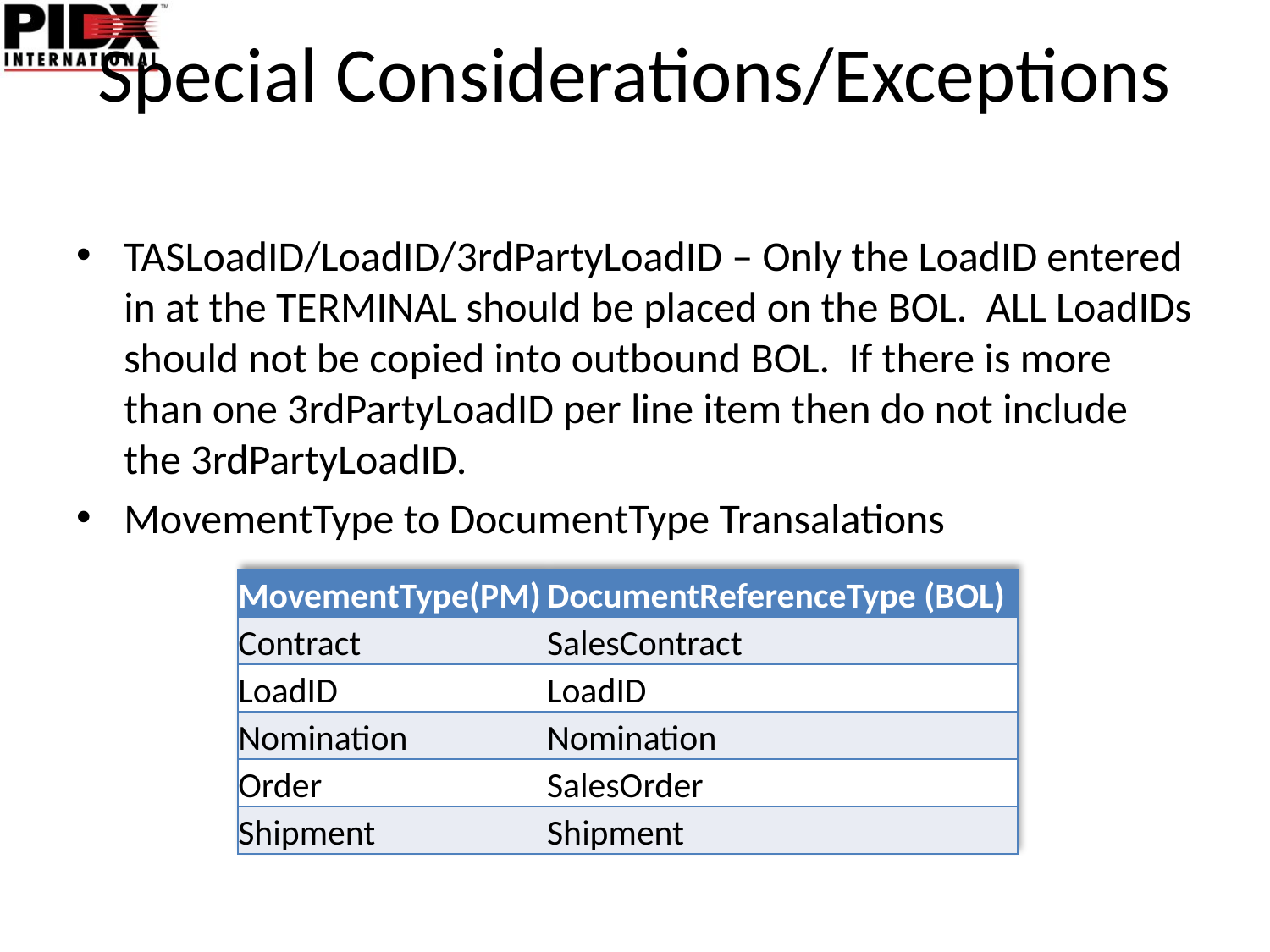

# Special Considerations/Exceptions
TASLoadID/LoadID/3rdPartyLoadID – Only the LoadID entered in at the TERMINAL should be placed on the BOL.  ALL LoadIDs should not be copied into outbound BOL.  If there is more than one 3rdPartyLoadID per line item then do not include the 3rdPartyLoadID.
MovementType to DocumentType Transalations

| MovementType(PM) | DocumentReferenceType (BOL) |
| --- | --- |
| Contract | SalesContract |
| LoadID | LoadID |
| Nomination | Nomination |
| Order | SalesOrder |
| Shipment | Shipment |